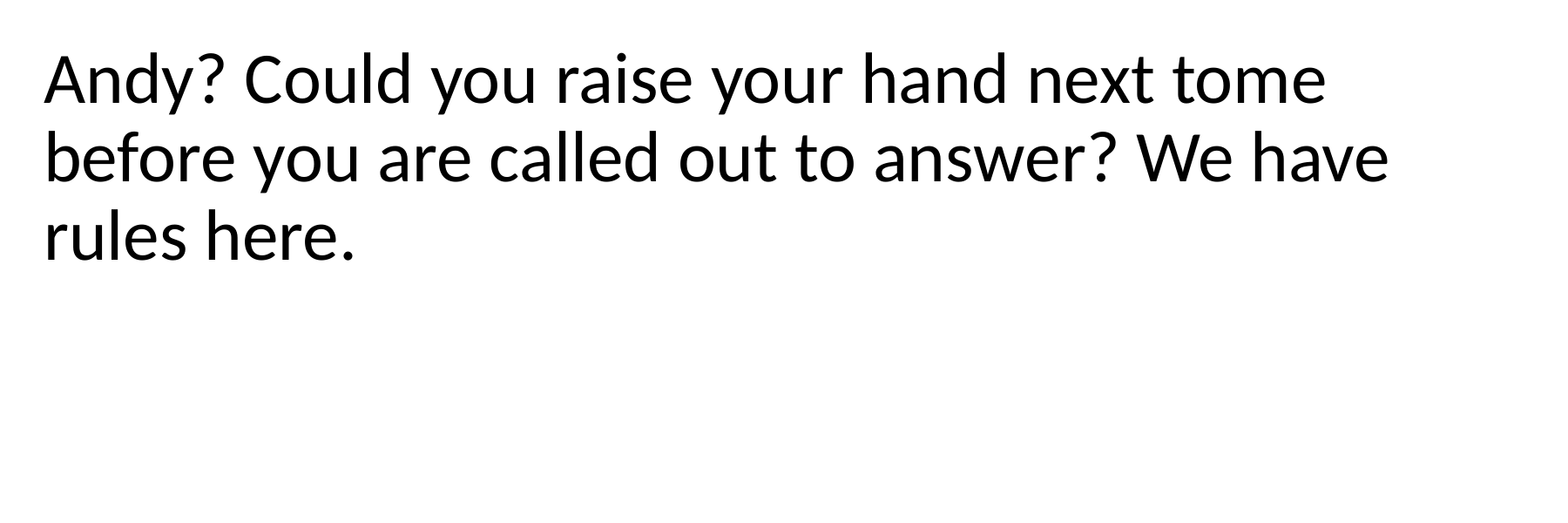

Andy? Could you raise your hand next tome before you are called out to answer? We have rules here.